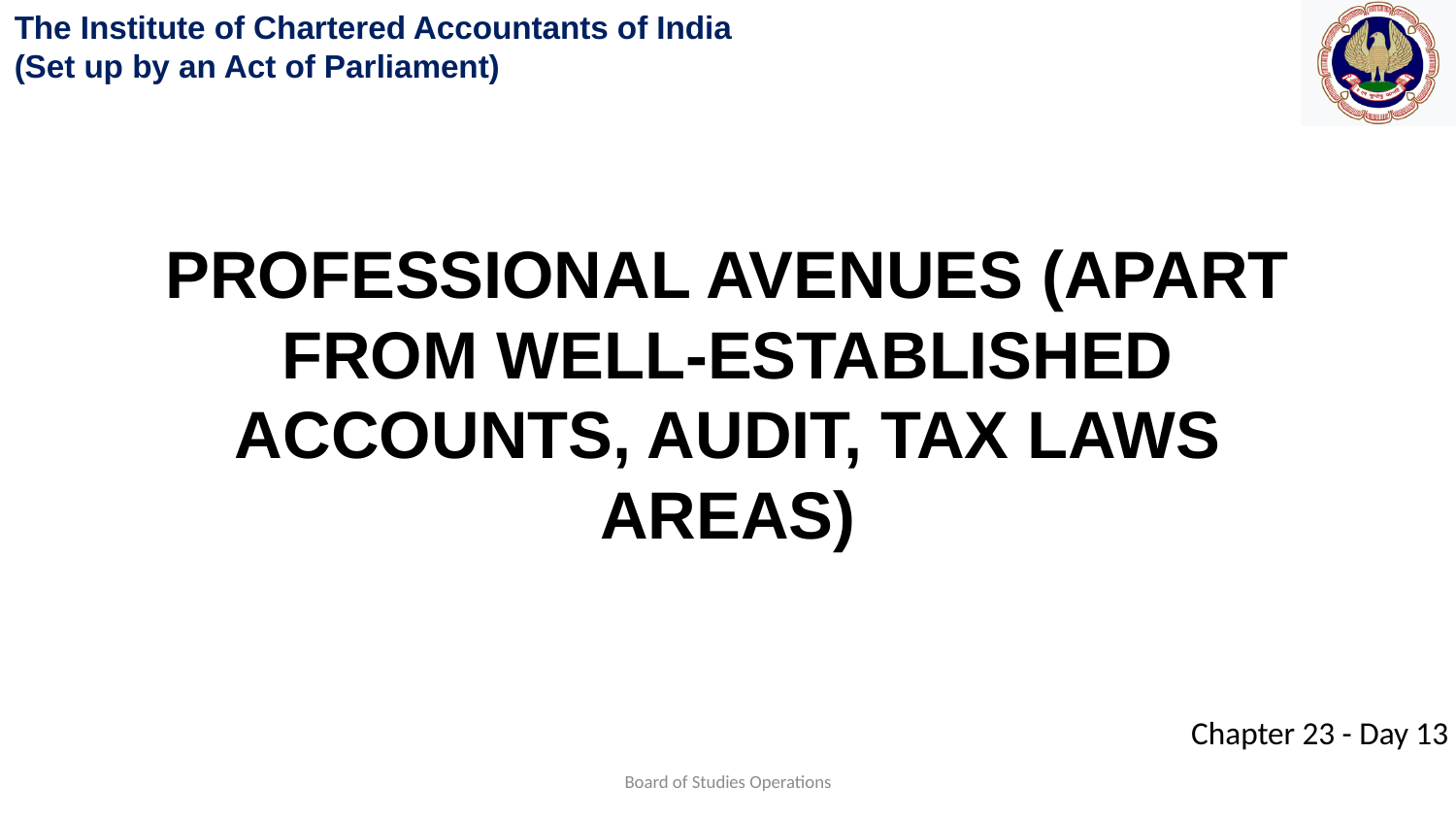

PROFESSIONAL AVENUES (APART FROM WELL-ESTABLISHED ACCOUNTS, AUDIT, TAX LAWS AREAS)
Board of Studies Operations